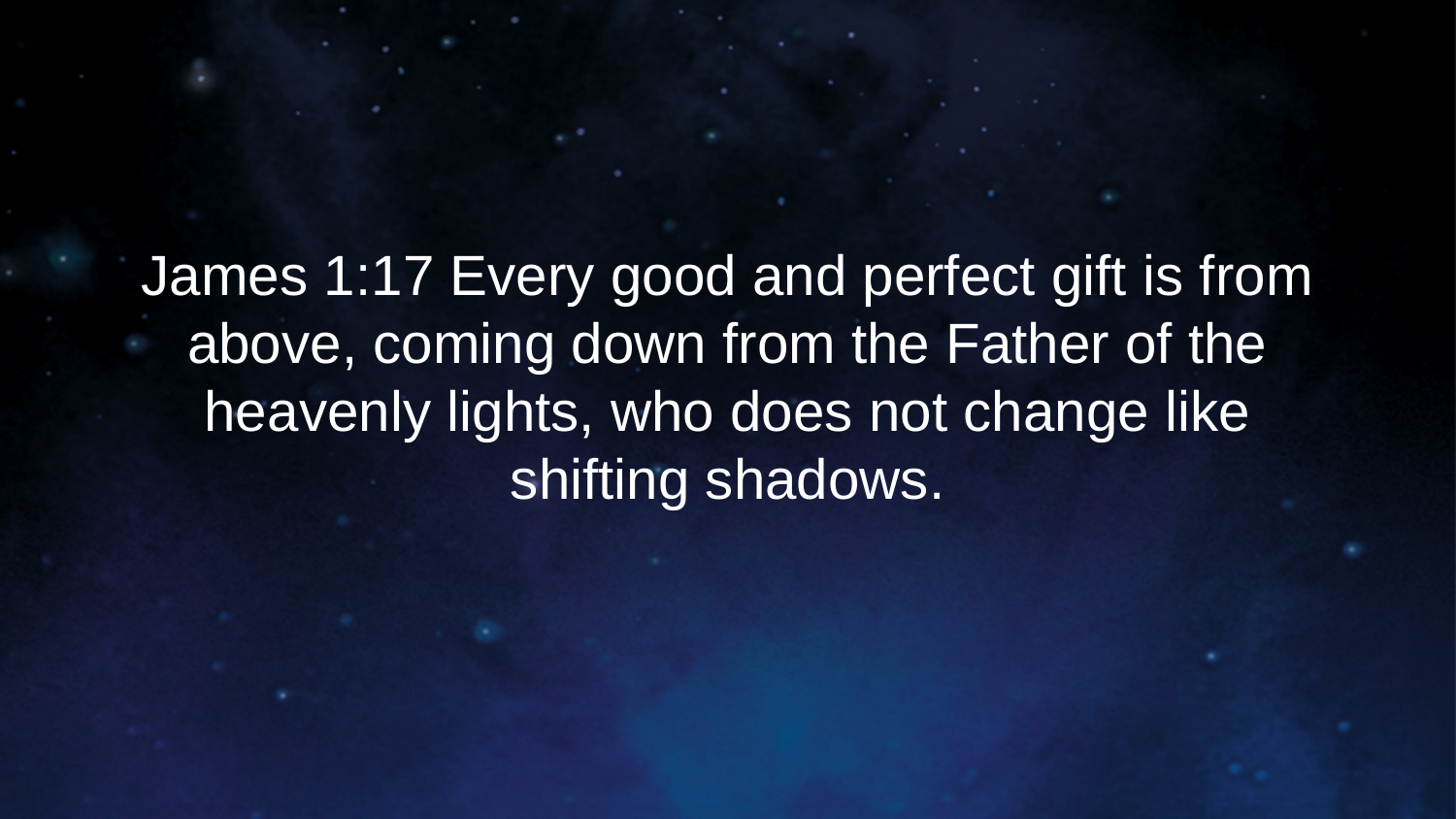

# James 1:17 Every good and perfect gift is from above, coming down from the Father of the heavenly lights, who does not change like shifting shadows.